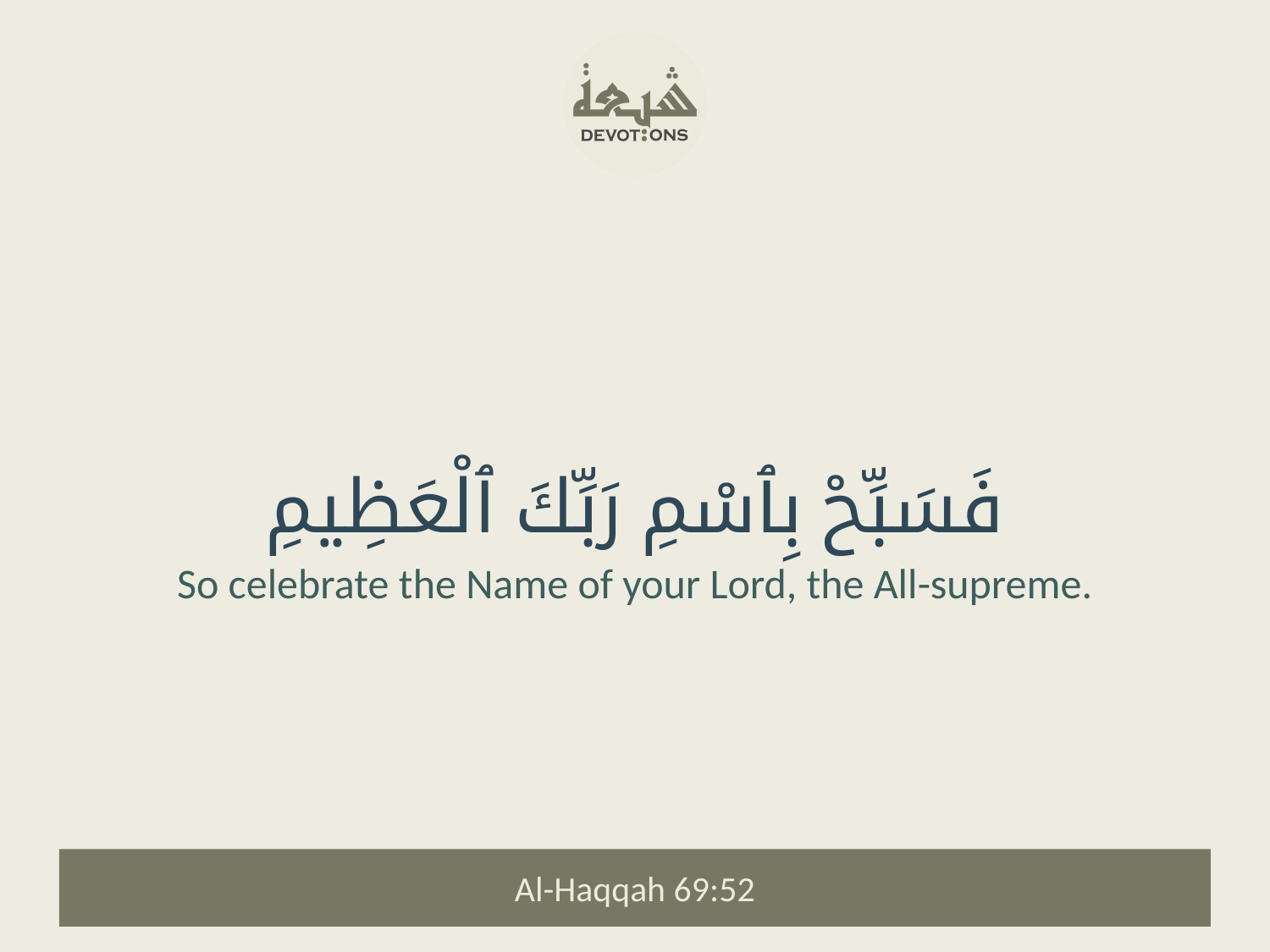

فَسَبِّحْ بِٱسْمِ رَبِّكَ ٱلْعَظِيمِ
So celebrate the Name of your Lord, the All-supreme.
Al-Haqqah 69:52